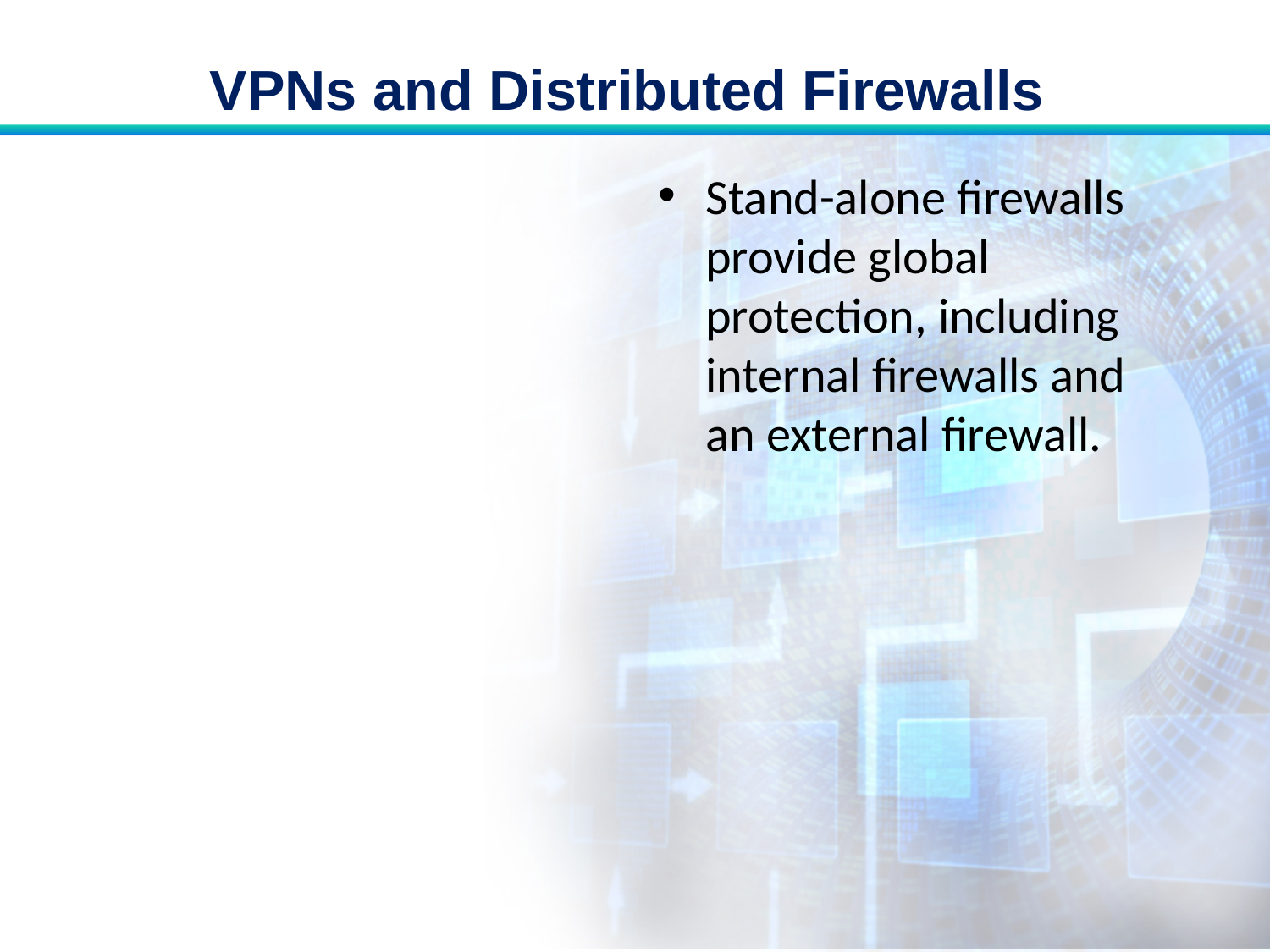

# VPNs and Distributed Firewalls
Stand-alone firewalls provide global protection, including internal firewalls and an external firewall.